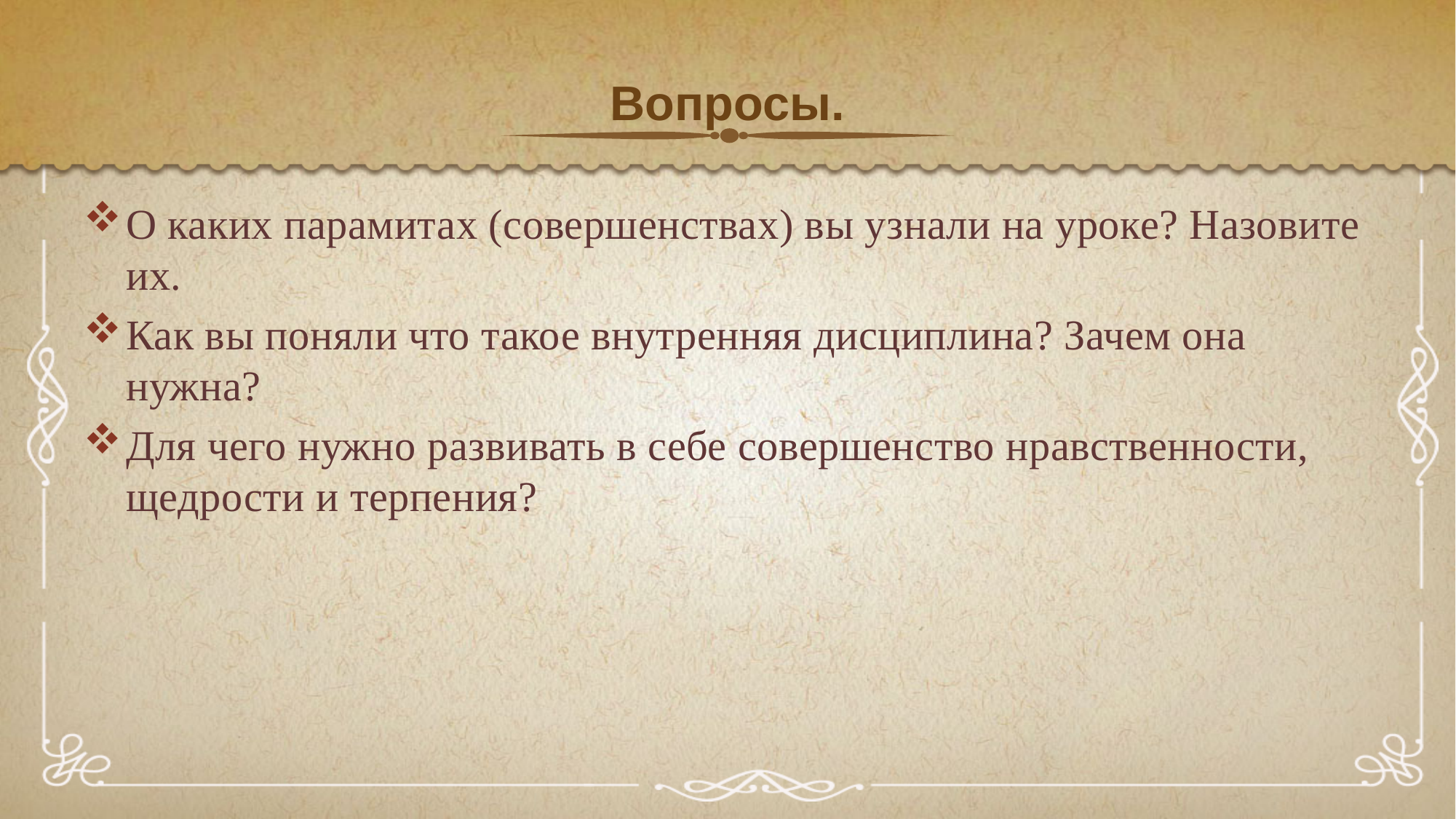

# Вопросы.
О каких парамитах (совершенствах) вы узнали на уроке? Назовите их.
Как вы поняли что такое внутренняя дисциплина? Зачем она нужна?
Для чего нужно развивать в себе совершенство нравственности, щедрости и терпения?